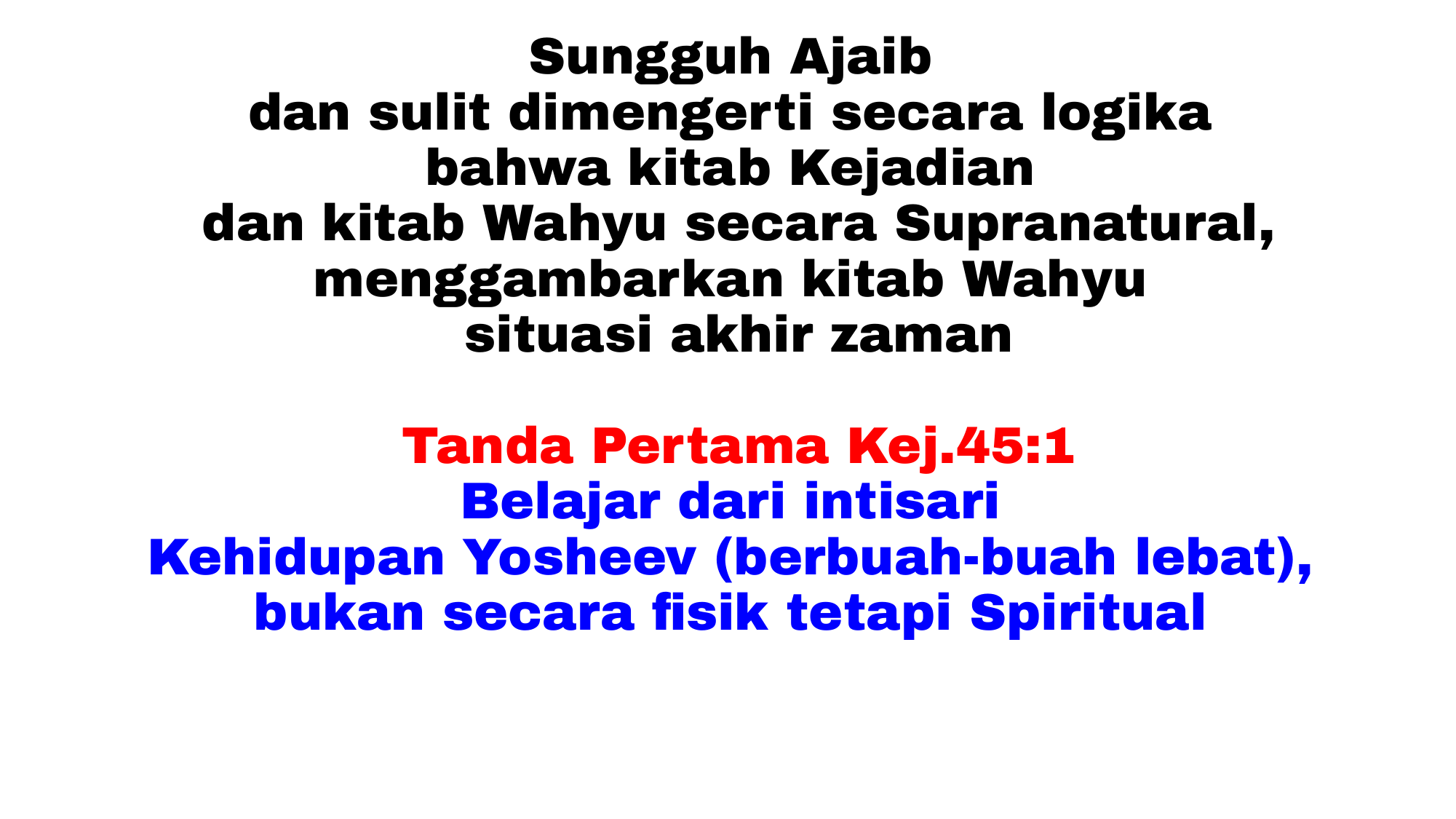

Sungguh Ajaib
dan sulit dimengerti secara logika
bahwa kitab Kejadian
dan kitab Wahyu secara Supranatural, menggambarkan kitab Wahyu
situasi akhir zaman

Tanda Pertama Kej.45:1
Belajar dari intisari
Kehidupan Yosheev (berbuah-buah lebat),
bukan secara fisik tetapi Spiritual